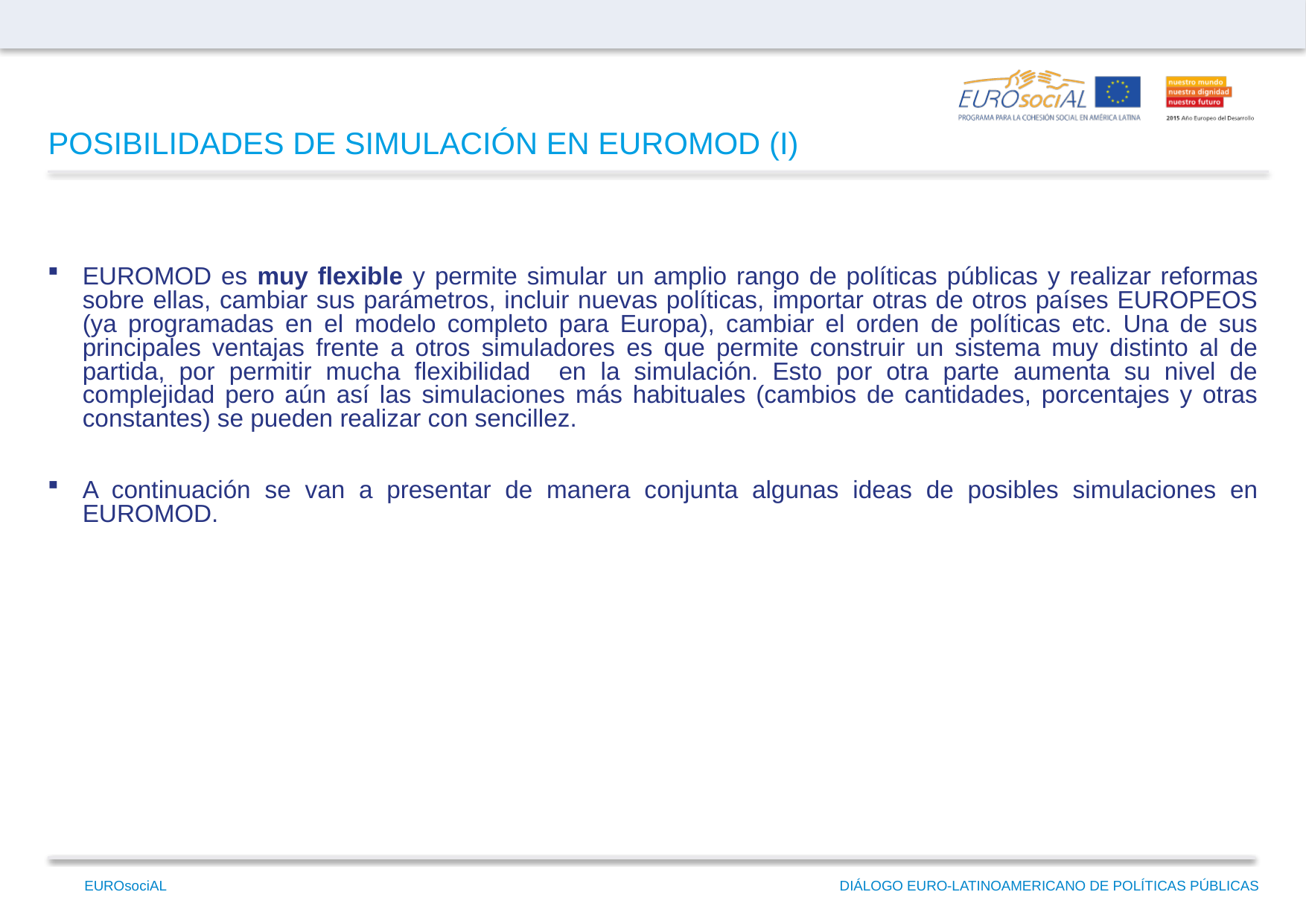

POSIBILIDADES DE SIMULACIÓN EN EUROMOD (I)

EUROMOD es muy flexible y permite simular un amplio rango de políticas públicas y realizar reformas sobre ellas, cambiar sus parámetros, incluir nuevas políticas, importar otras de otros países EUROPEOS (ya programadas en el modelo completo para Europa), cambiar el orden de políticas etc. Una de sus principales ventajas frente a otros simuladores es que permite construir un sistema muy distinto al de partida, por permitir mucha flexibilidad  en la simulación. Esto por otra parte aumenta su nivel de complejidad pero aún así las simulaciones más habituales (cambios de cantidades, porcentajes y otras constantes) se pueden realizar con sencillez.

A continuación se van a presentar de manera conjunta algunas ideas de posibles simulaciones en EUROMOD.